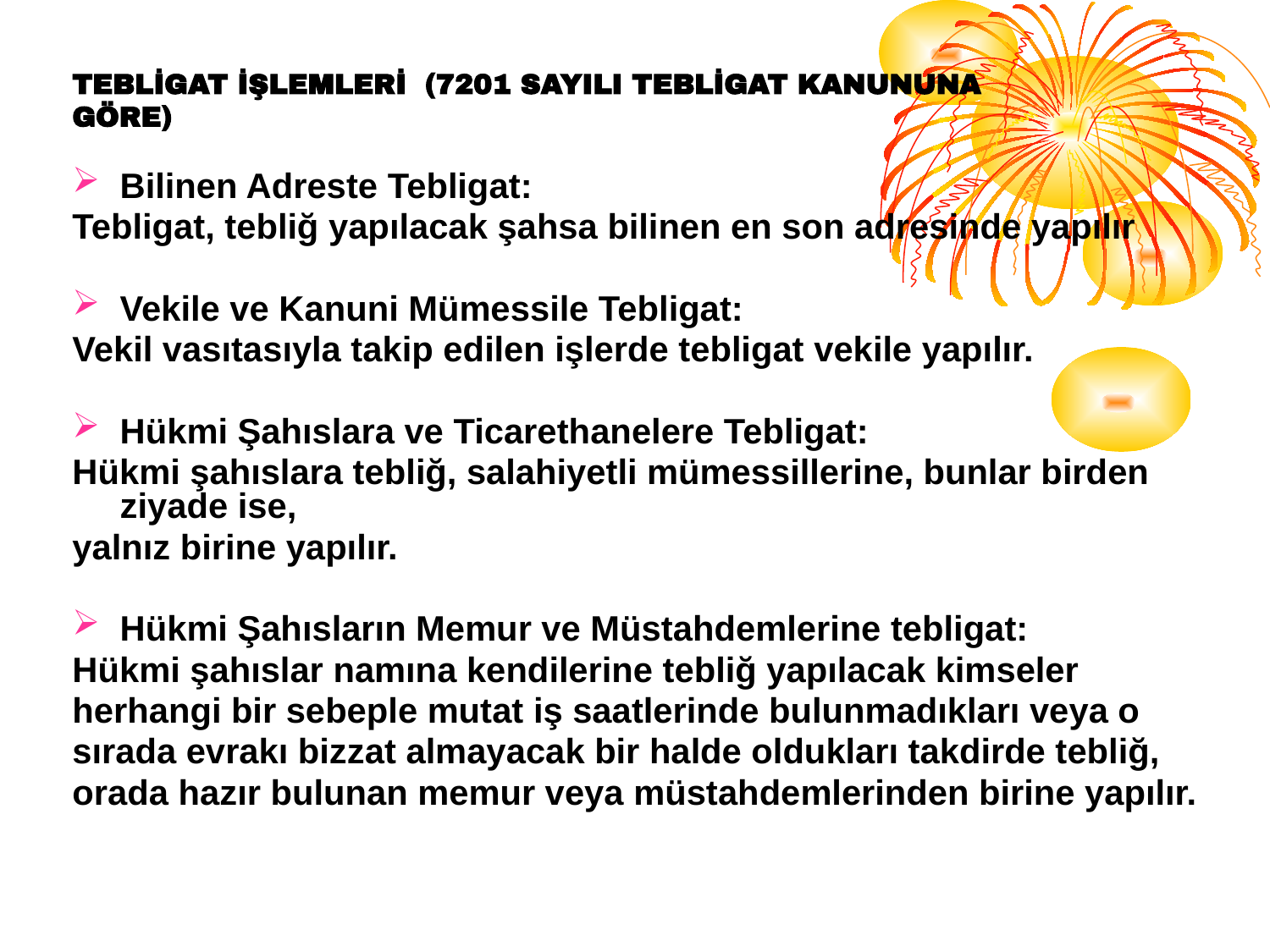

TEBLİGAT İŞLEMLERİ  (7201 SAYILI TEBLİGAT KANUNUNA
GÖRE)

Bilinen Adreste Tebligat:
Tebligat, tebliğ yapılacak şahsa bilinen en son adresinde yapılır

Vekile ve Kanuni Mümessile Tebligat:
Vekil vasıtasıyla takip edilen işlerde tebligat vekile yapılır.

Hükmi Şahıslara ve Ticarethanelere Tebligat:
Hükmi şahıslara tebliğ, salahiyetli mümessillerine, bunlar birden ziyade ise,
yalnız birine yapılır.

Hükmi Şahısların Memur ve Müstahdemlerine tebligat:
Hükmi şahıslar namına kendilerine tebliğ yapılacak kimseler
herhangi bir sebeple mutat iş saatlerinde bulunmadıkları veya o
sırada evrakı bizzat almayacak bir halde oldukları takdirde tebliğ,
orada hazır bulunan memur veya müstahdemlerinden birine yapılır.